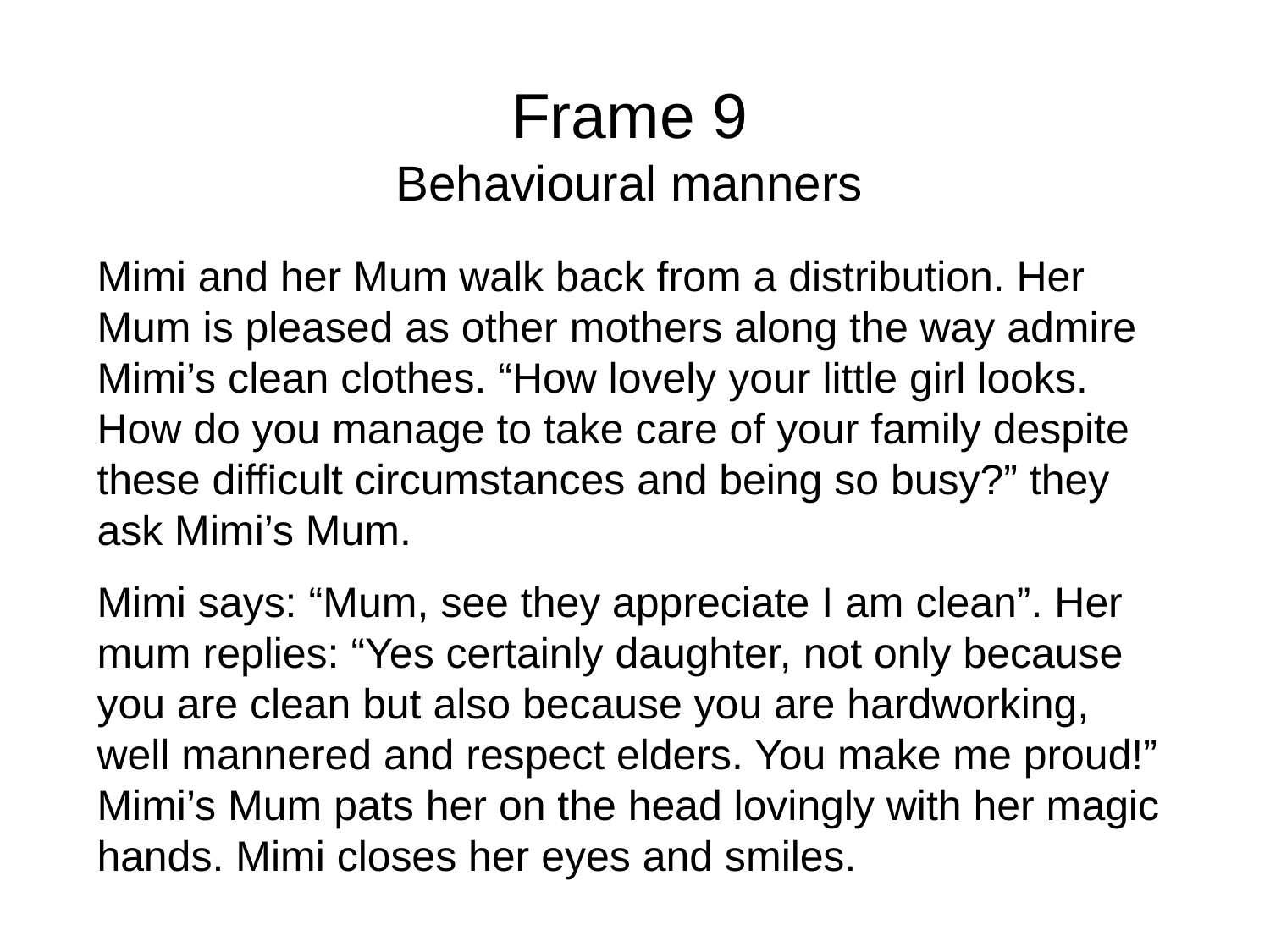

# Frame 9 Behavioural manners
Mimi and her Mum walk back from a distribution. Her Mum is pleased as other mothers along the way admire Mimi’s clean clothes. “How lovely your little girl looks. How do you manage to take care of your family despite these diﬃcult circumstances and being so busy?” they ask Mimi’s Mum.
Mimi says: “Mum, see they appreciate I am clean”. Her mum replies: “Yes certainly daughter, not only because you are clean but also because you are hardworking, well mannered and respect elders. You make me proud!” Mimi’s Mum pats her on the head lovingly with her magic hands. Mimi closes her eyes and smiles.